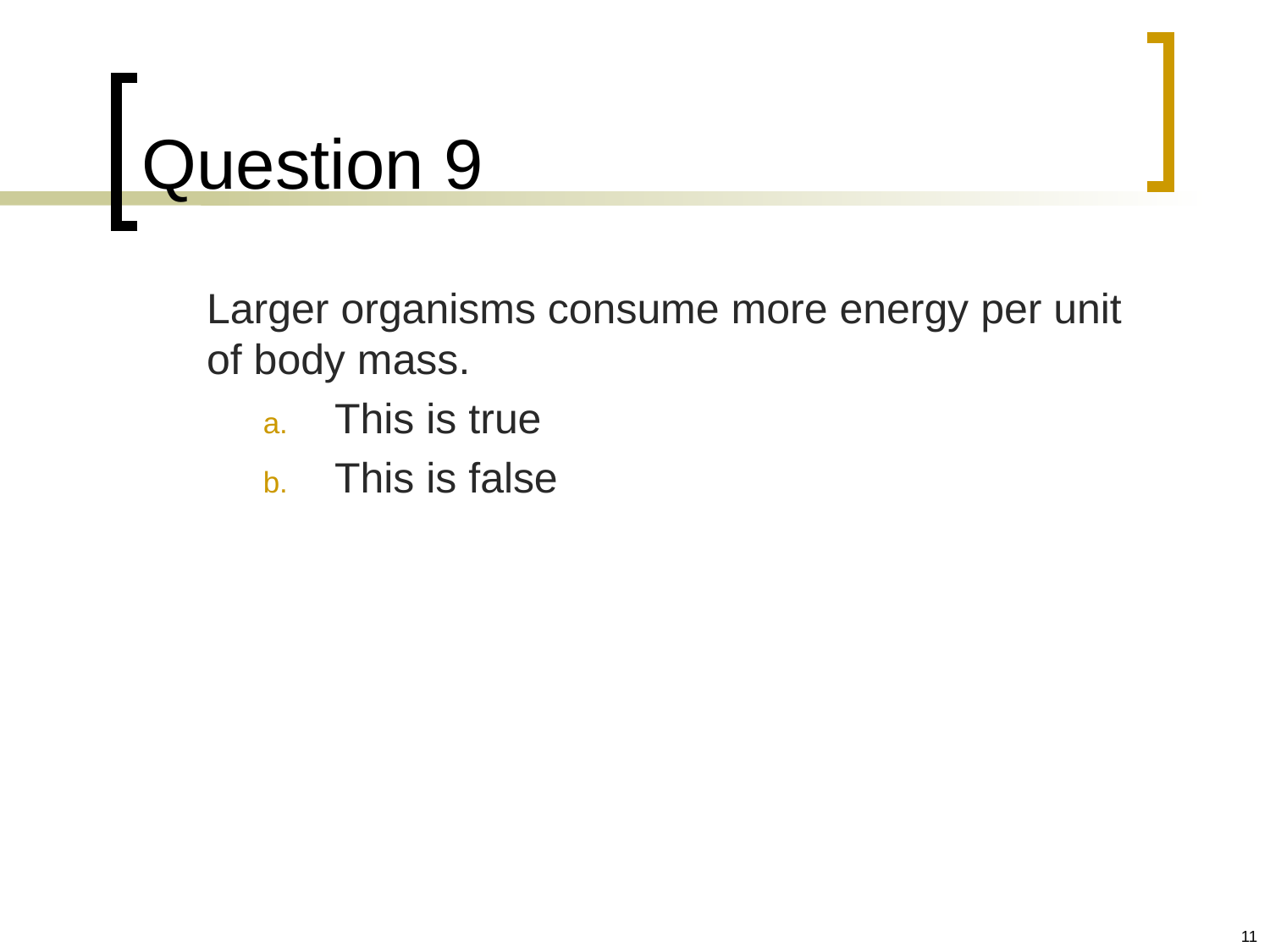

# Question 9
	Larger organisms consume more energy per unit   of body mass.
This is true
This is false